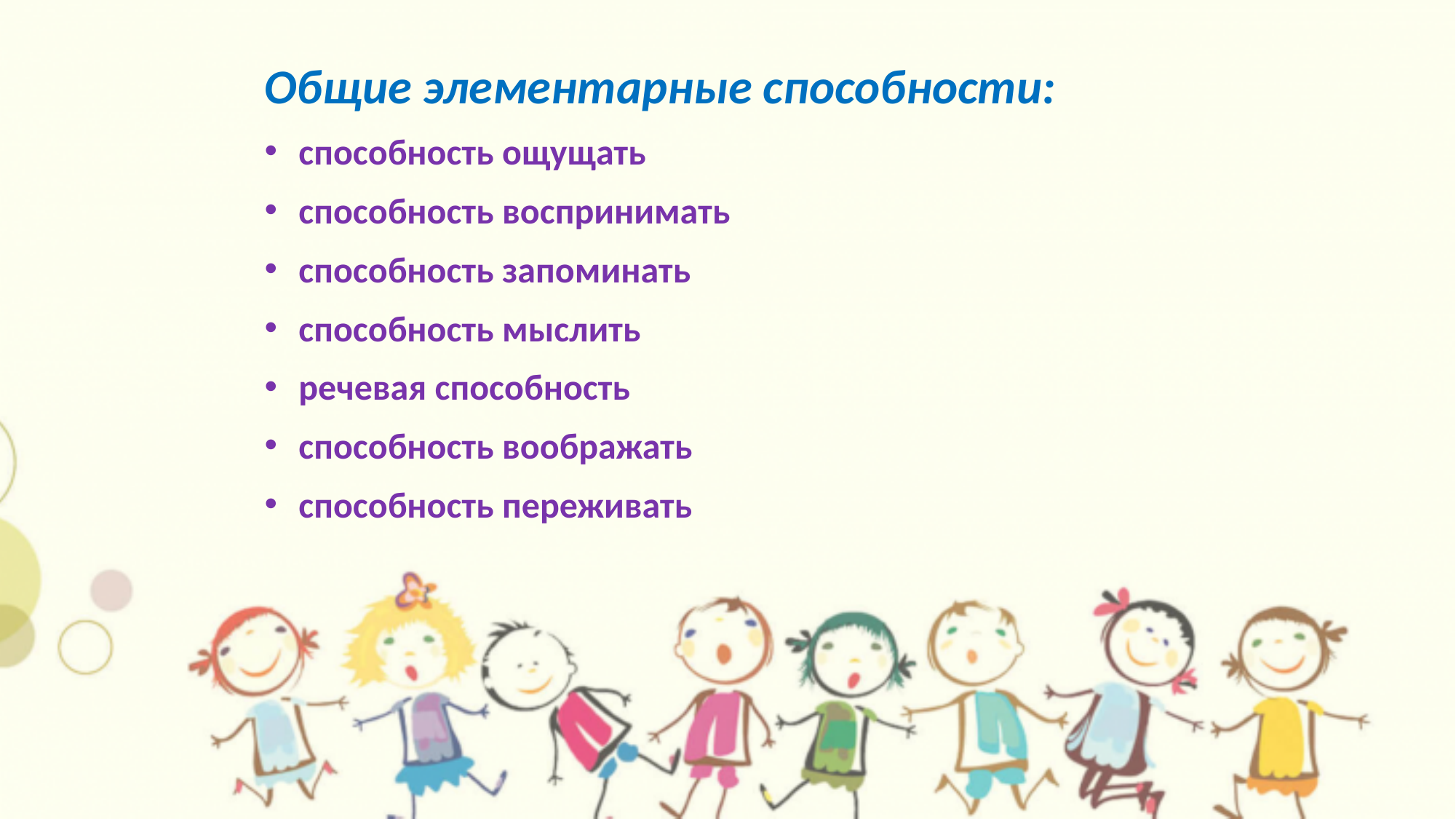

Общие элементарные способности:
способность ощущать
способность воспринимать
способность запоминать
способность мыслить
речевая способность
способность воображать
способность переживать